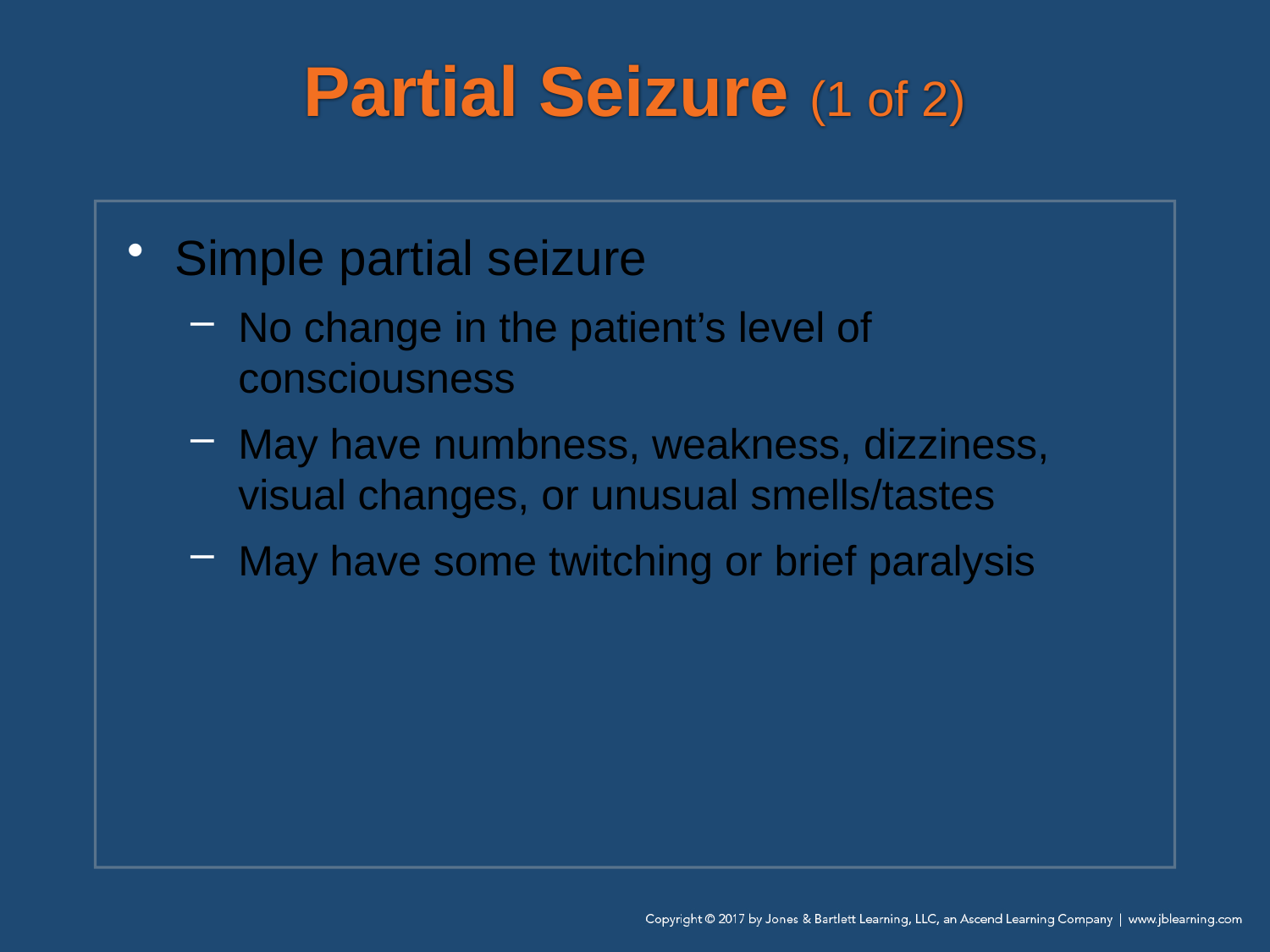

# Partial Seizure (1 of 2)
Simple partial seizure
No change in the patient’s level of consciousness
May have numbness, weakness, dizziness, visual changes, or unusual smells/tastes
May have some twitching or brief paralysis